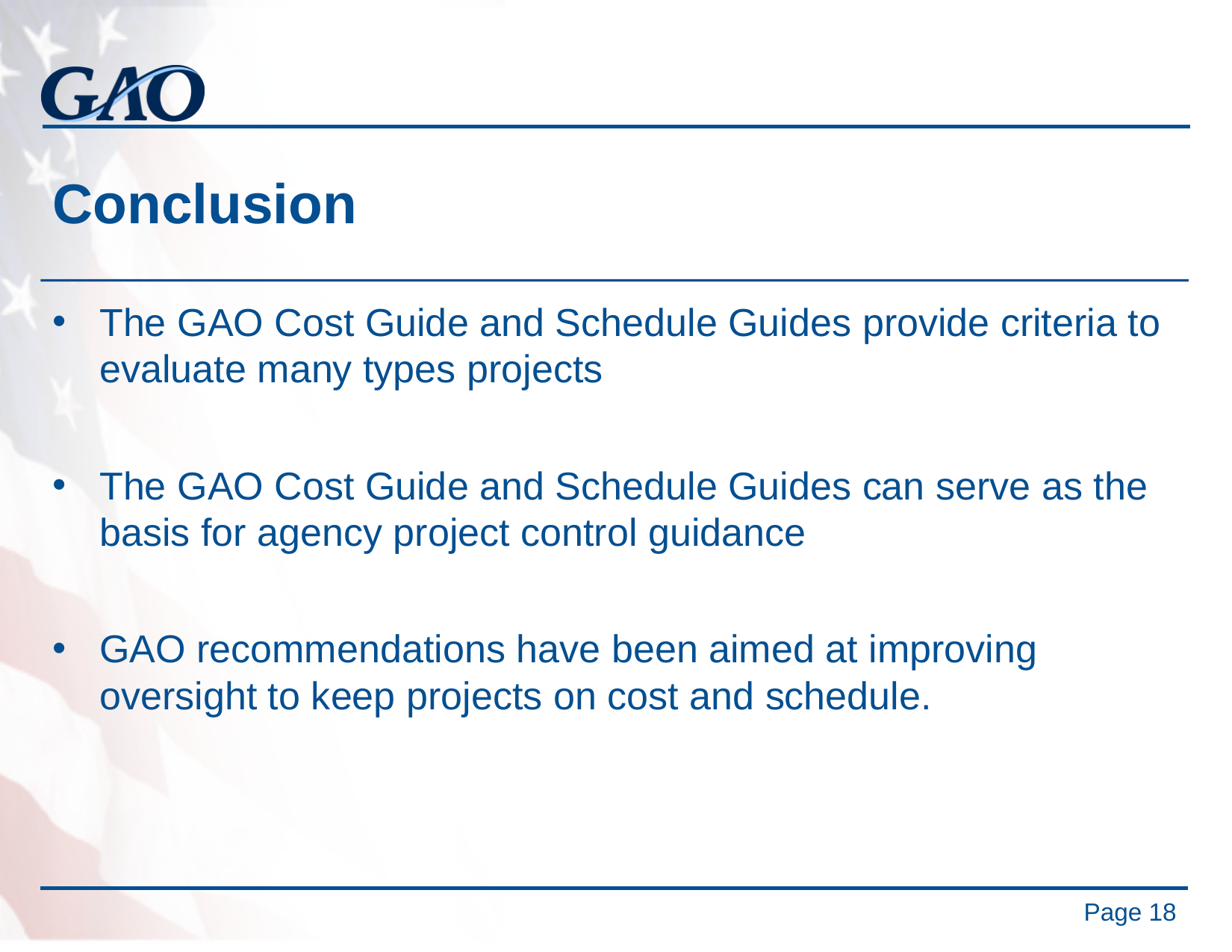

# Conclusion
The GAO Cost Guide and Schedule Guides provide criteria to evaluate many types projects

The GAO Cost Guide and Schedule Guides can serve as the basis for agency project control guidance

GAO recommendations have been aimed at improving oversight to keep projects on cost and schedule.

Page 18